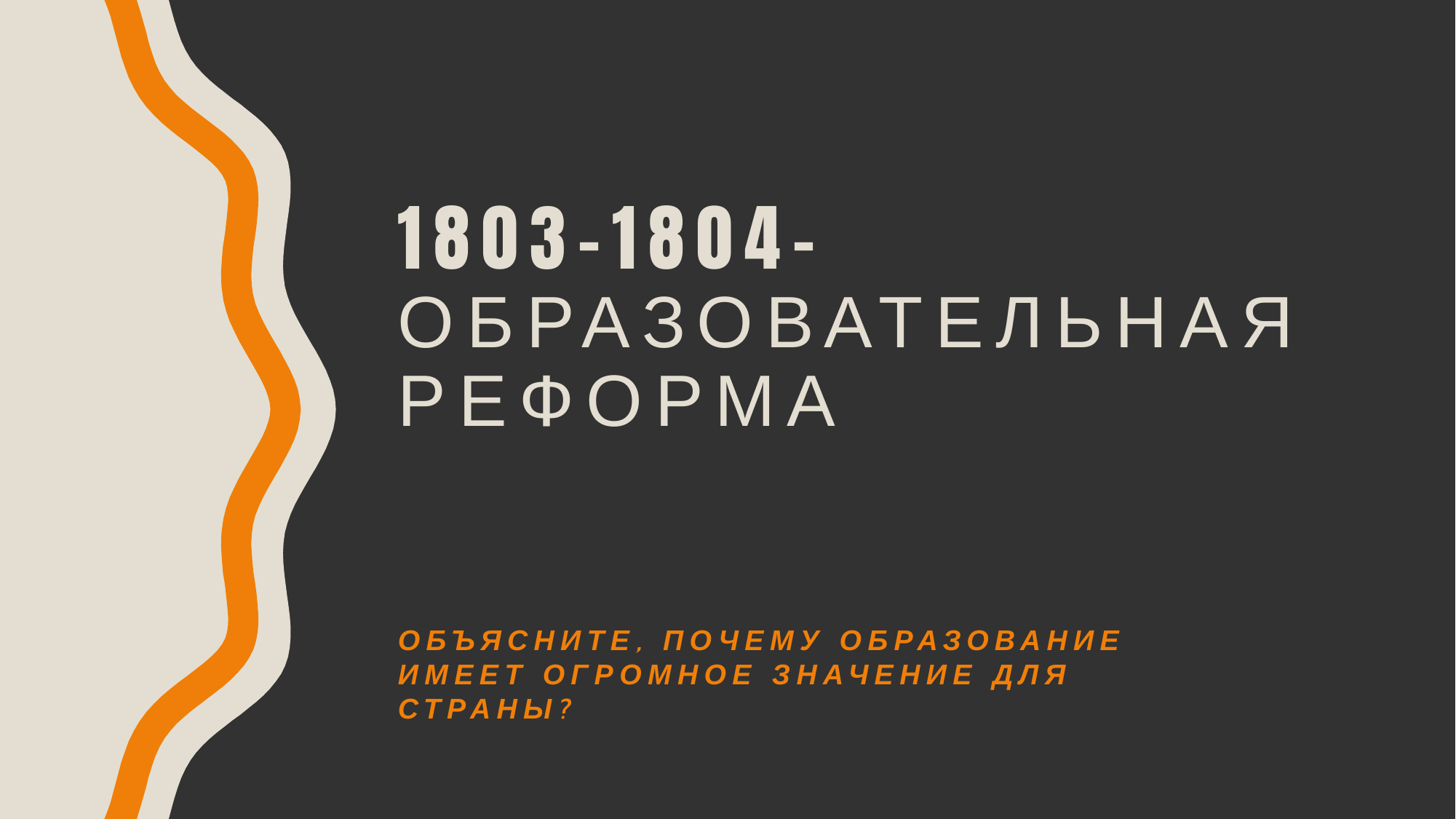

# 1803-1804- Образовательная реформа
Объясните, почему образование имеет огромное значение для страны?